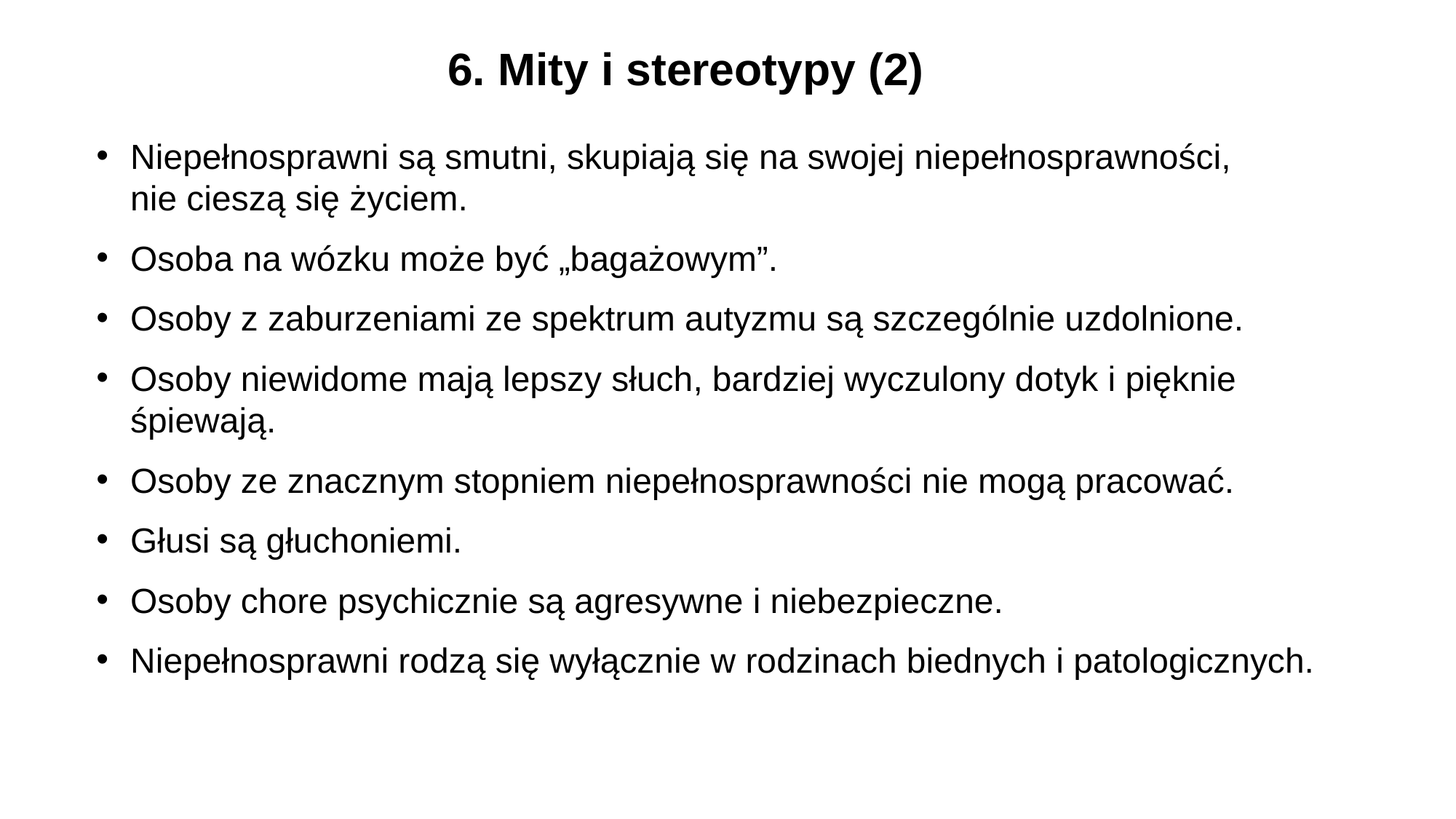

6. Mity i stereotypy (2)
Niepełnosprawni są smutni, skupiają się na swojej niepełnosprawności,
nie cieszą się życiem.
Osoba na wózku może być „bagażowym”.
Osoby z zaburzeniami ze spektrum autyzmu są szczególnie uzdolnione.
Osoby niewidome mają lepszy słuch, bardziej wyczulony dotyk i pięknie śpiewają.
Osoby ze znacznym stopniem niepełnosprawności nie mogą pracować.
Głusi są głuchoniemi.
Osoby chore psychicznie są agresywne i niebezpieczne.
Niepełnosprawni rodzą się wyłącznie w rodzinach biednych i patologicznych.